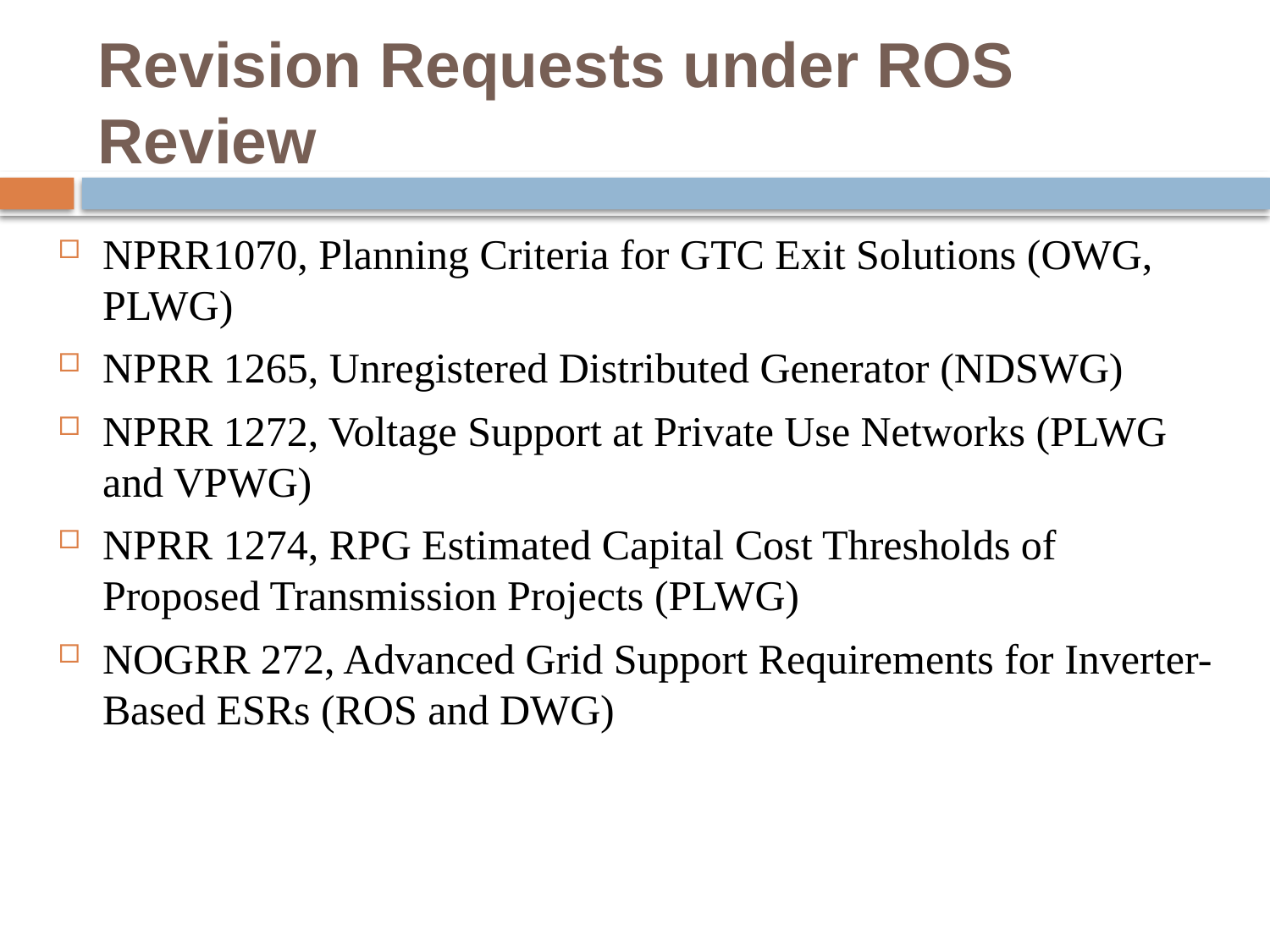

# Revision Requests under ROS Review
NPRR1070, Planning Criteria for GTC Exit Solutions (OWG, PLWG)
NPRR 1265, Unregistered Distributed Generator (NDSWG)
NPRR 1272, Voltage Support at Private Use Networks (PLWG and VPWG)
NPRR 1274, RPG Estimated Capital Cost Thresholds of Proposed Transmission Projects (PLWG)
NOGRR 272, Advanced Grid Support Requirements for Inverter-Based ESRs (ROS and DWG)